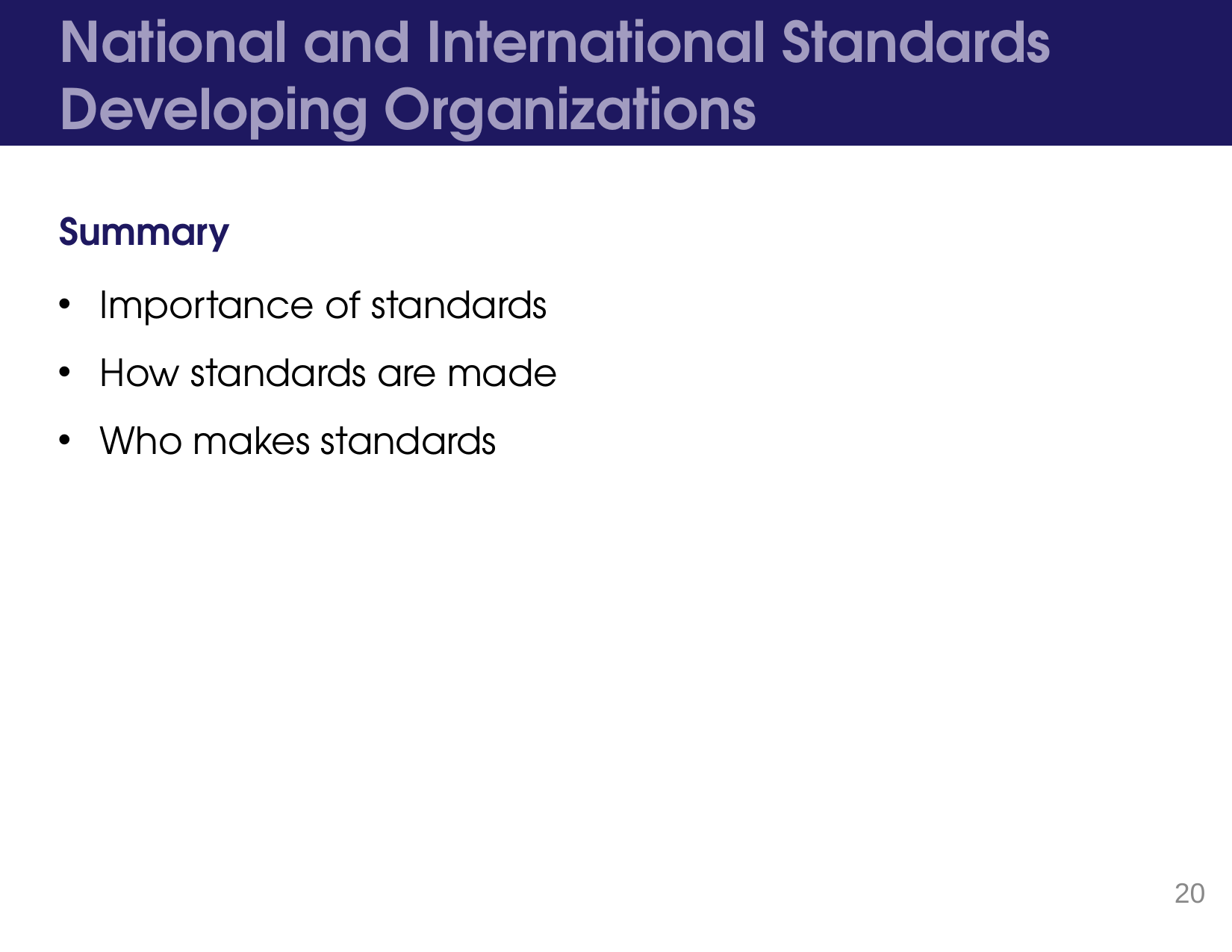

# National and International Standards Developing Organizations Summary
Importance of standards
How standards are made
Who makes standards

20